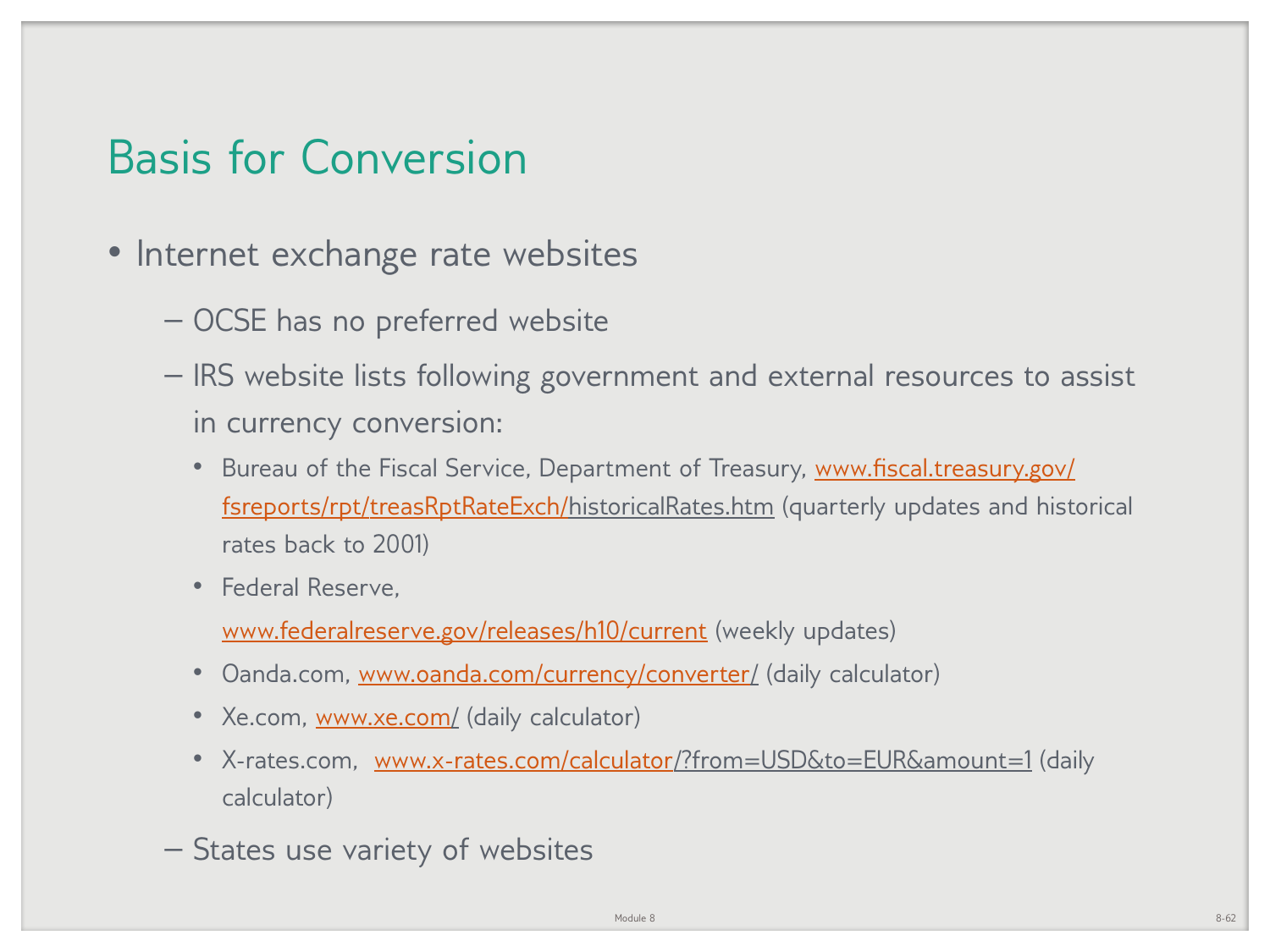

# Basis for Conversion
Internet exchange rate websites
OCSE has no preferred website
IRS website lists following government and external resources to assist in currency conversion:
Bureau of the Fiscal Service, Department of Treasury, www.fiscal.treasury.gov/fsreports/rpt/treasRptRateExch/historicalRates.htm (quarterly updates and historical rates back to 2001)
Federal Reserve,
	www.federalreserve.gov/releases/h10/current (weekly updates)
Oanda.com, www.oanda.com/currency/converter/ (daily calculator)
Xe.com, www.xe.com/ (daily calculator)
X-rates.com,  www.x-rates.com/calculator/?from=USD&to=EUR&amount=1 (daily calculator)
States use variety of websites

Module 8
8-62